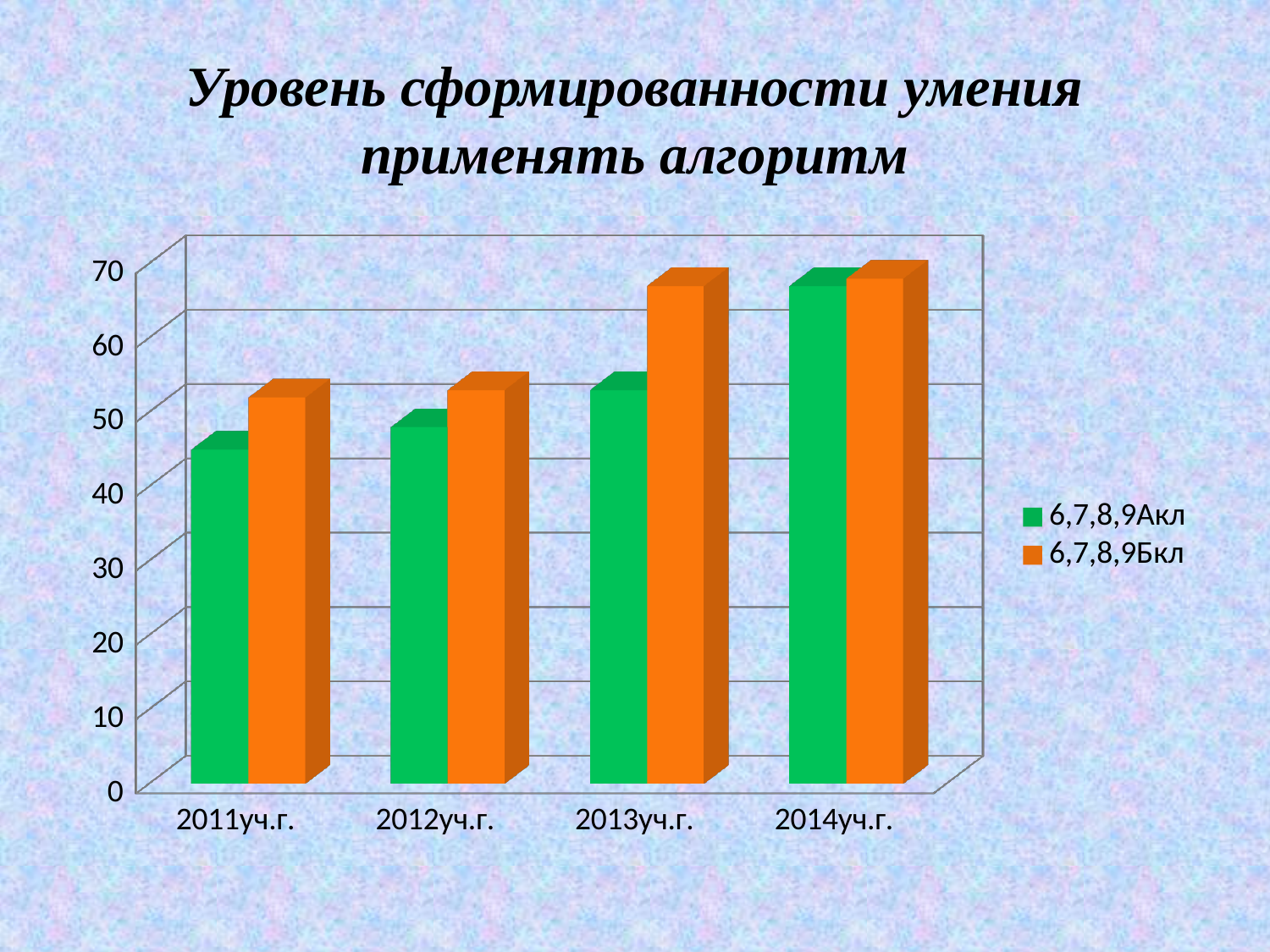

# Уровень сформированности умения применять алгоритм

[unsupported chart]